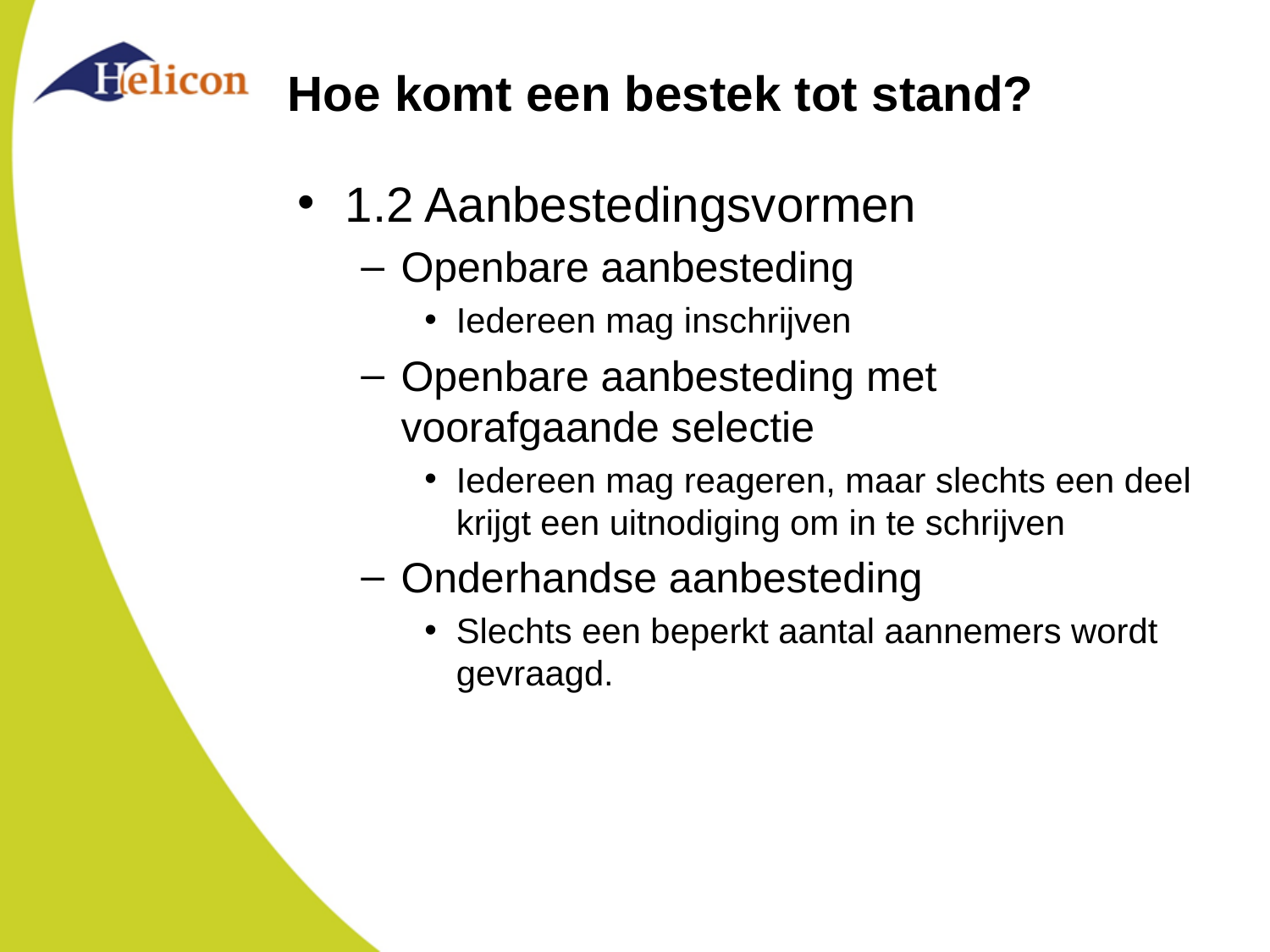

# Hoe komt een bestek tot stand?
1.2 Aanbestedingsvormen
Openbare aanbesteding
Iedereen mag inschrijven
Openbare aanbesteding met voorafgaande selectie
Iedereen mag reageren, maar slechts een deel krijgt een uitnodiging om in te schrijven
Onderhandse aanbesteding
Slechts een beperkt aantal aannemers wordt gevraagd.